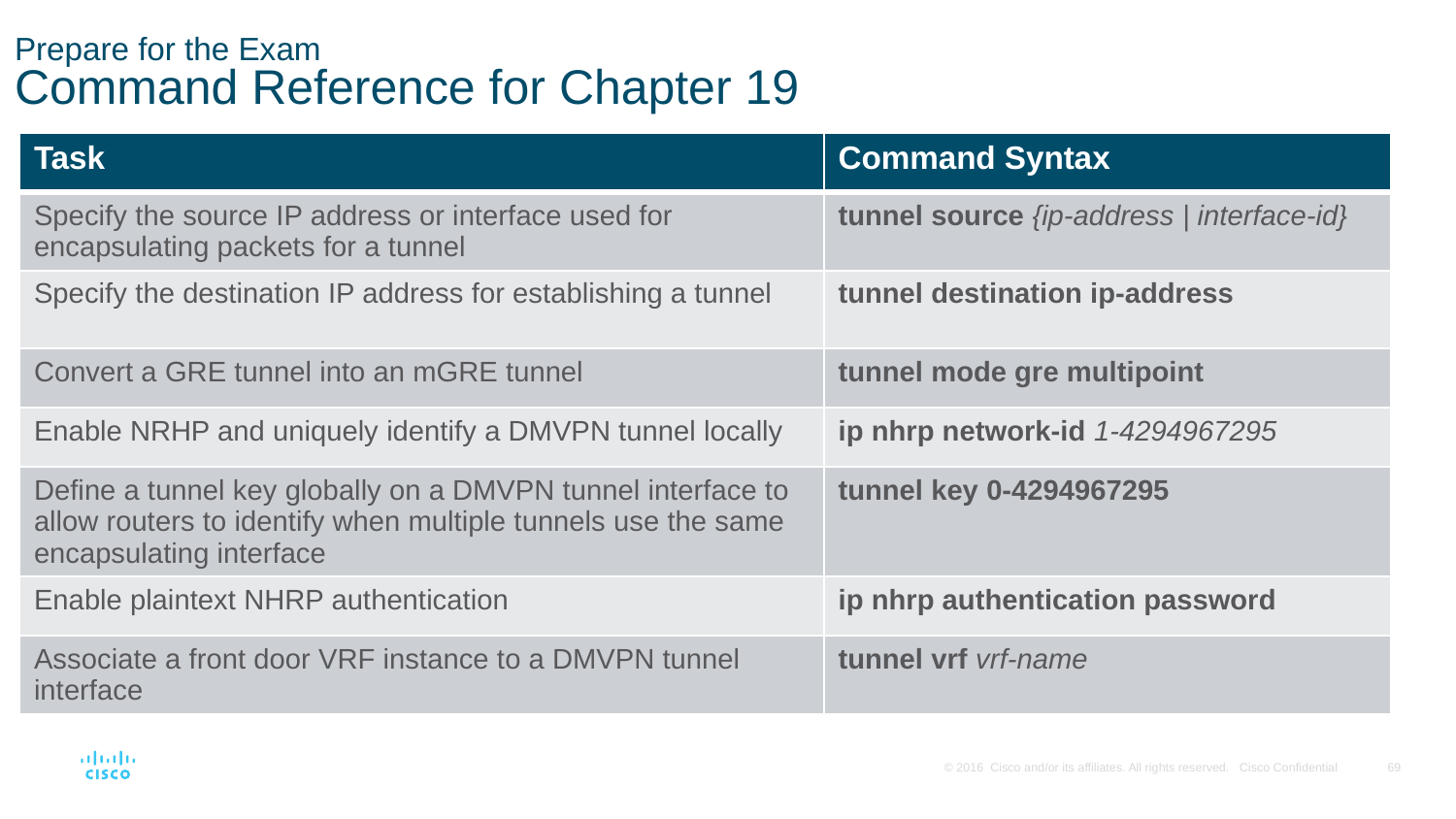

# Prepare for the Exam Command Reference for Chapter 19
| Task | Command Syntax |
| --- | --- |
| Specify the source IP address or interface used for encapsulating packets for a tunnel | tunnel source {ip-address | interface-id} |
| Specify the destination IP address for establishing a tunnel | tunnel destination ip-address |
| Convert a GRE tunnel into an mGRE tunnel | tunnel mode gre multipoint |
| Enable NRHP and uniquely identify a DMVPN tunnel locally | ip nhrp network-id 1-4294967295 |
| Define a tunnel key globally on a DMVPN tunnel interface to allow routers to identify when multiple tunnels use the same encapsulating interface | tunnel key 0-4294967295 |
| Enable plaintext NHRP authentication | ip nhrp authentication password |
| Associate a front door VRF instance to a DMVPN tunnel interface | tunnel vrf vrf-name |